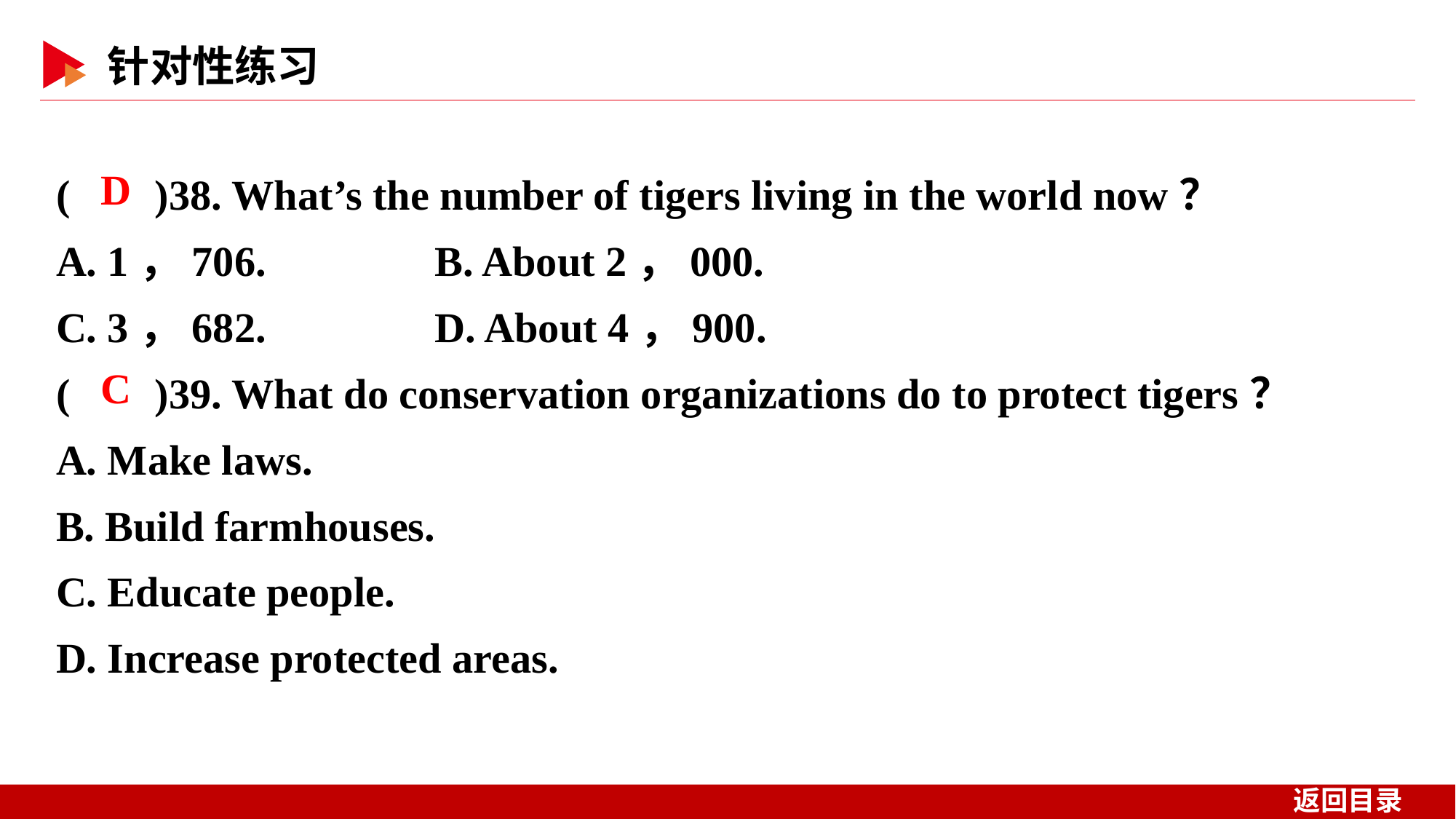

(        )38. What’s the number of tigers living in the world now？
A. 1，706.                B. About 2，000.
C. 3，682.                D. About 4，900.
(        )39. What do conservation organizations do to protect tigers？
A. Make laws.
B. Build farmhouses.
C. Educate people.
D. Increase protected areas.
   D
   C